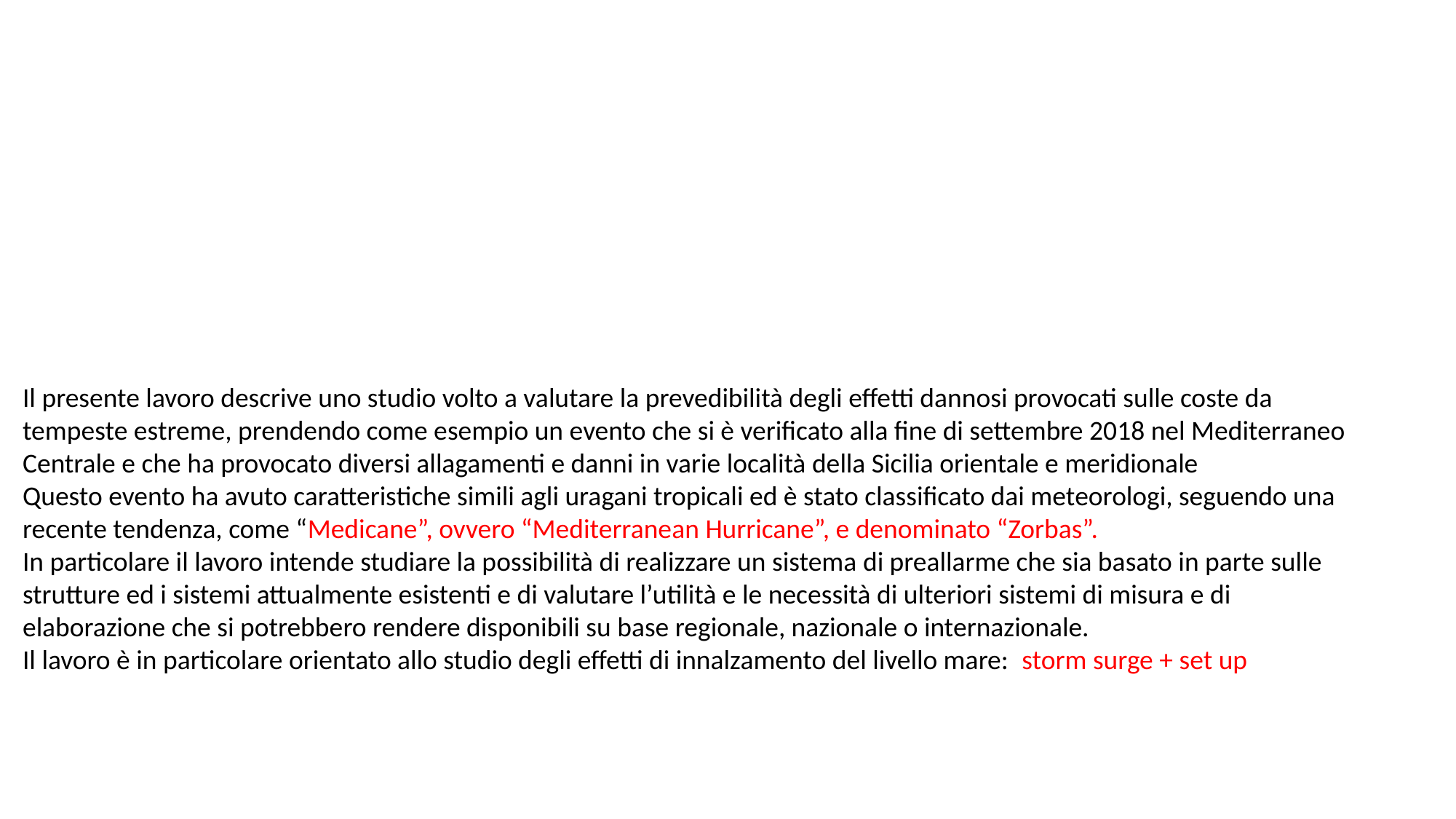

Il presente lavoro descrive uno studio volto a valutare la prevedibilità degli effetti dannosi provocati sulle coste da tempeste estreme, prendendo come esempio un evento che si è verificato alla fine di settembre 2018 nel Mediterraneo Centrale e che ha provocato diversi allagamenti e danni in varie località della Sicilia orientale e meridionale
Questo evento ha avuto caratteristiche simili agli uragani tropicali ed è stato classificato dai meteorologi, seguendo una recente tendenza, come “Medicane”, ovvero “Mediterranean Hurricane”, e denominato “Zorbas”.
In particolare il lavoro intende studiare la possibilità di realizzare un sistema di preallarme che sia basato in parte sulle strutture ed i sistemi attualmente esistenti e di valutare l’utilità e le necessità di ulteriori sistemi di misura e di elaborazione che si potrebbero rendere disponibili su base regionale, nazionale o internazionale.
Il lavoro è in particolare orientato allo studio degli effetti di innalzamento del livello mare:  storm surge + set up